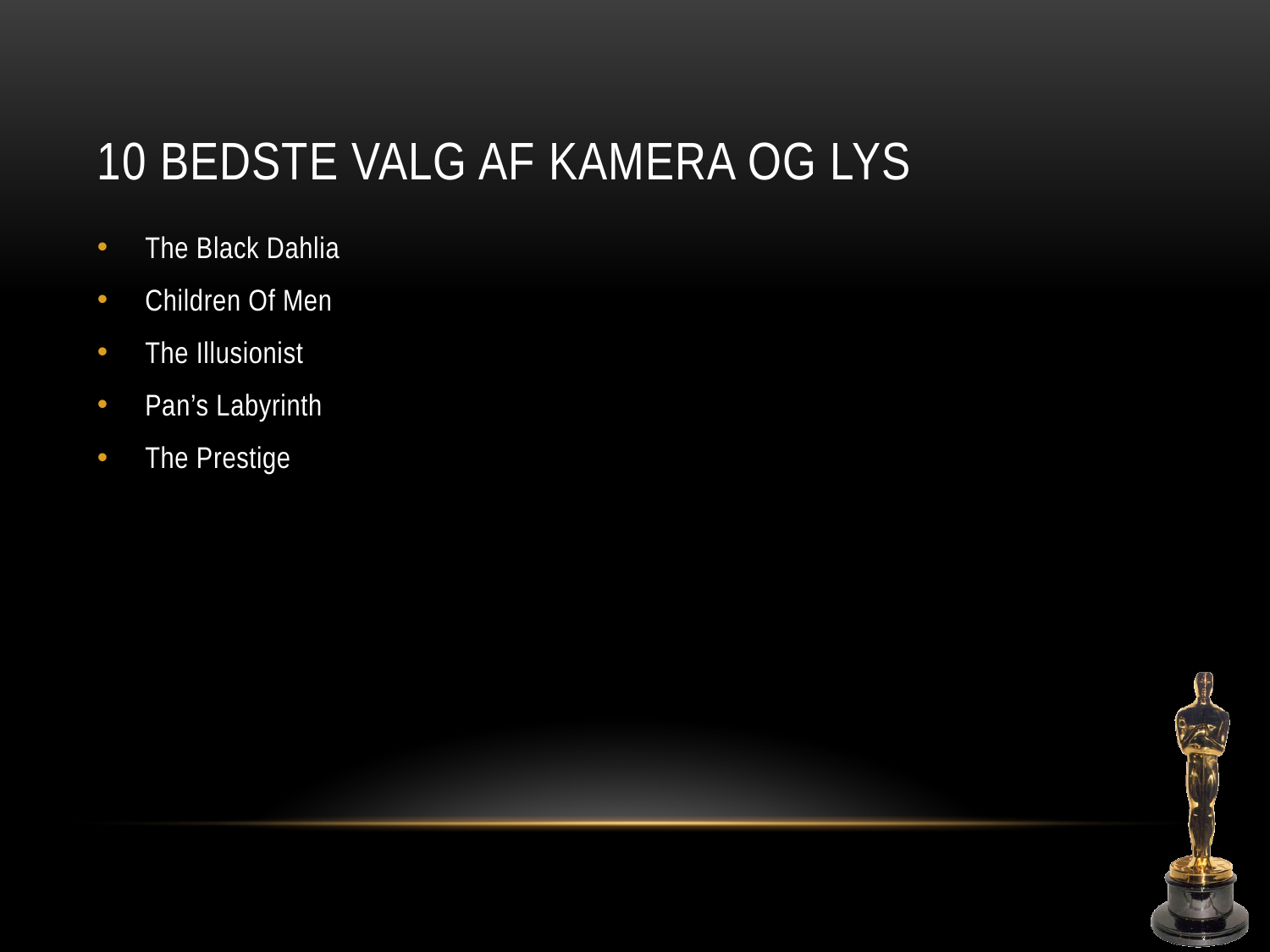

# 10 Bedste Valg Af Kamera Og Lys
The Black Dahlia
Children Of Men
The Illusionist
Pan’s Labyrinth
The Prestige